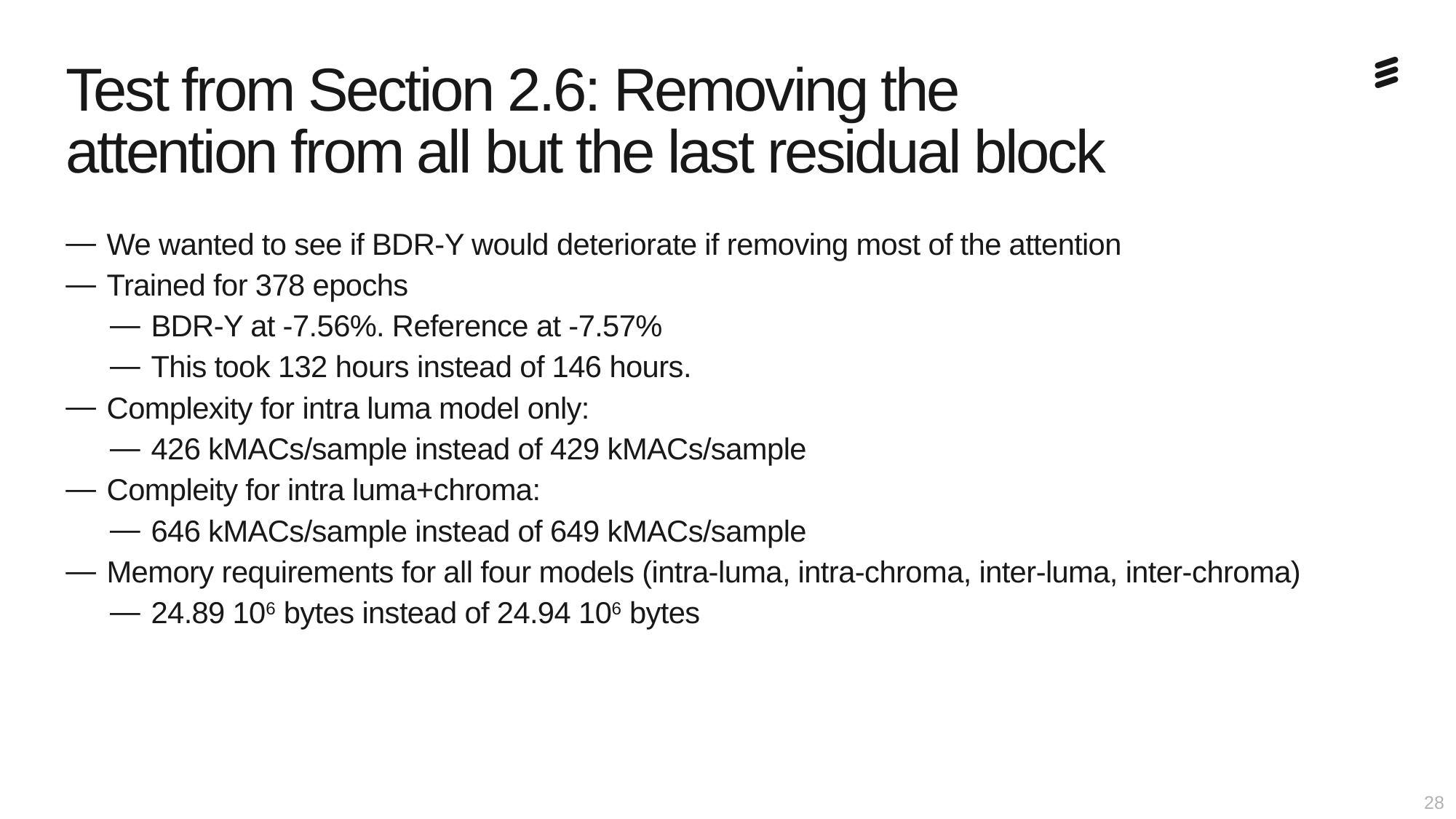

# Test from Section 2.6: Removing the attention from all but the last residual block
We wanted to see if BDR-Y would deteriorate if removing most of the attention
Trained for 378 epochs
BDR-Y at -7.56%. Reference at -7.57%
This took 132 hours instead of 146 hours.
Complexity for intra luma model only:
426 kMACs/sample instead of 429 kMACs/sample
Compleity for intra luma+chroma:
646 kMACs/sample instead of 649 kMACs/sample
Memory requirements for all four models (intra-luma, intra-chroma, inter-luma, inter-chroma)
24.89 106 bytes instead of 24.94 106 bytes

28